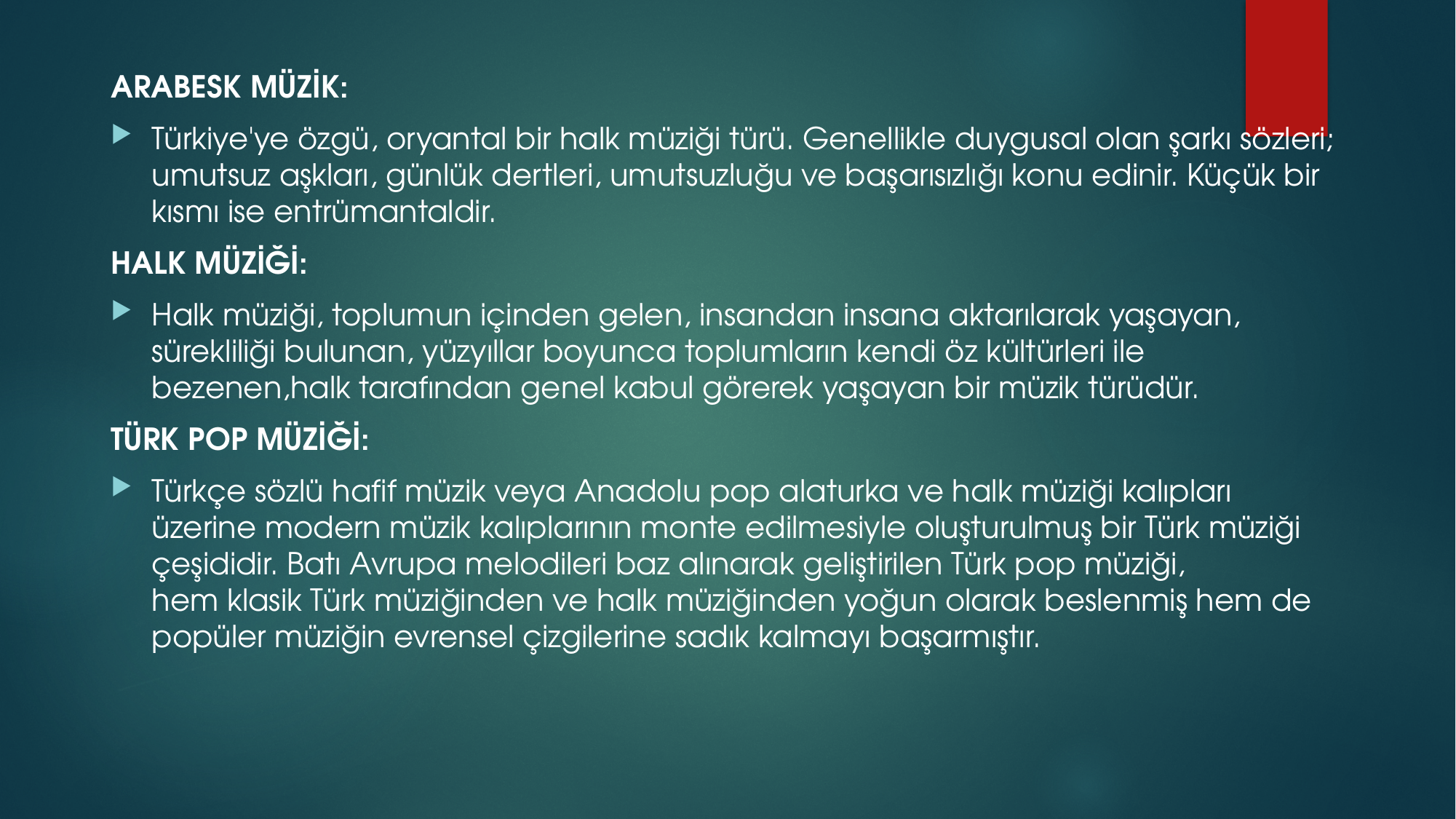

ARABESK MÜZİK:
Türkiye'ye özgü, oryantal bir halk müziği türü. Genellikle duygusal olan şarkı sözleri; umutsuz aşkları, günlük dertleri, umutsuzluğu ve başarısızlığı konu edinir. Küçük bir kısmı ise entrümantaldir.
HALK MÜZİĞİ:
Halk müziği, toplumun içinden gelen, insandan insana aktarılarak yaşayan, sürekliliği bulunan, yüzyıllar boyunca toplumların kendi öz kültürleri ile bezenen,halk tarafından genel kabul görerek yaşayan bir müzik türüdür.
TÜRK POP MÜZİĞİ:
Türkçe sözlü hafif müzik veya Anadolu pop alaturka ve halk müziği kalıpları üzerine modern müzik kalıplarının monte edilmesiyle oluşturulmuş bir Türk müziği çeşididir. Batı Avrupa melodileri baz alınarak geliştirilen Türk pop müziği, hem klasik Türk müziğinden ve halk müziğinden yoğun olarak beslenmiş hem de popüler müziğin evrensel çizgilerine sadık kalmayı başarmıştır.